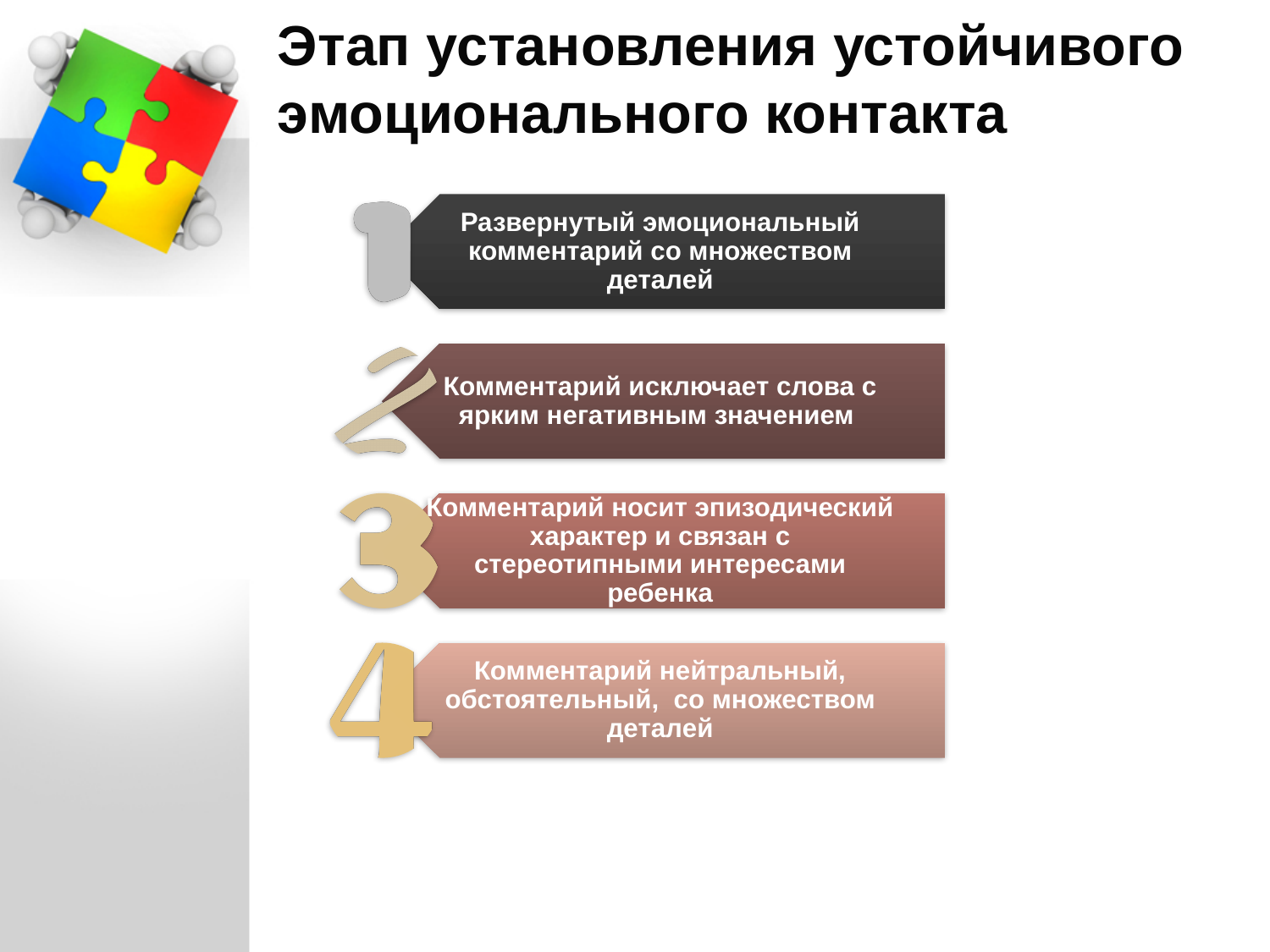

# Этап установления устойчивого эмоционального контакта
Развернутый эмоциональный комментарий со множеством деталей
Комментарий исключает слова с ярким негативным значением
Комментарий носит эпизодический характер и связан с стереотипными интересами ребенка
Комментарий нейтральный, обстоятельный,  со множеством деталей